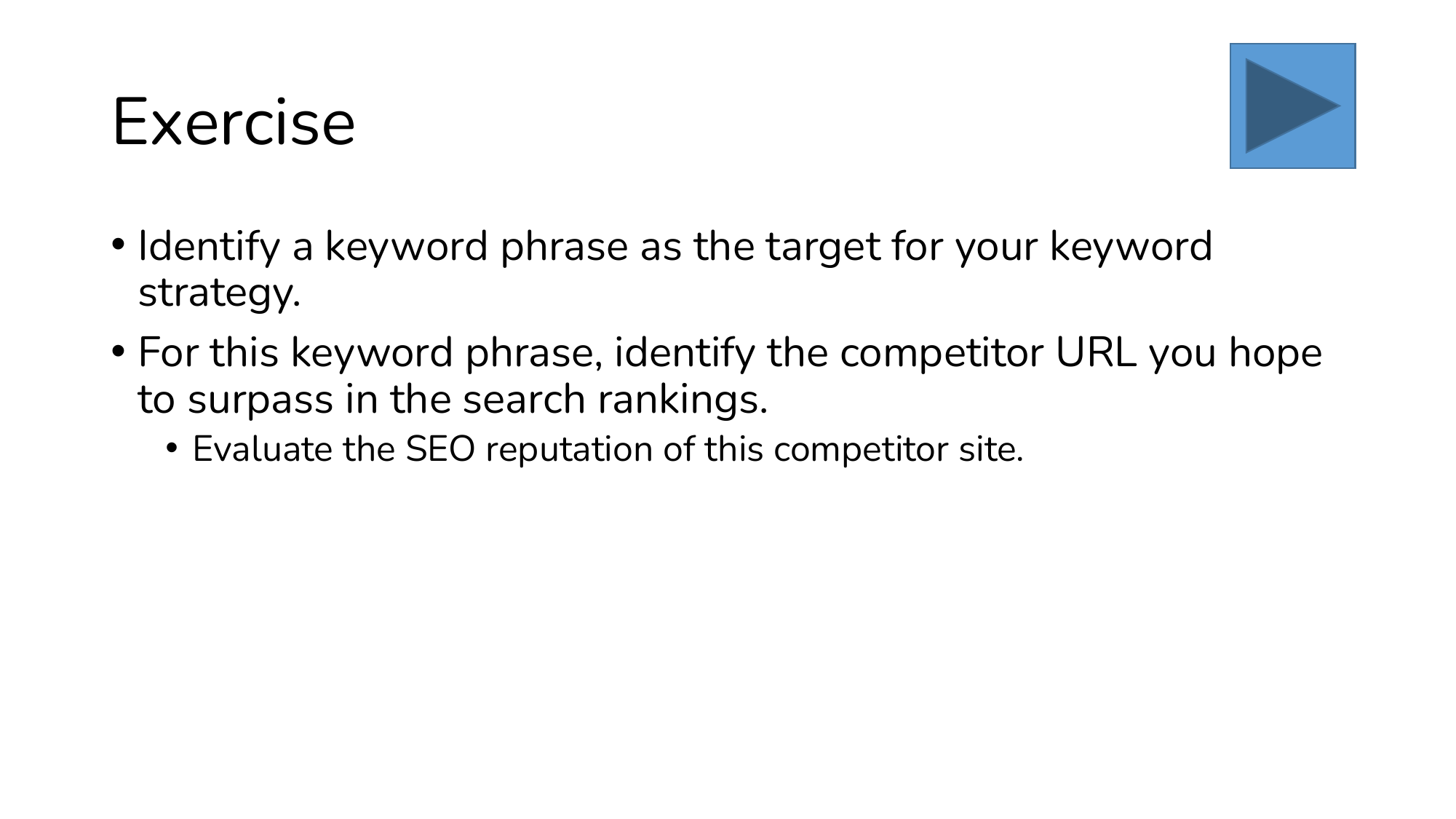

# Exercise

Identify a keyword phrase as the target for your keyword strategy.
For this keyword phrase, identify the competitor URL you hope to surpass in the search rankings.
Evaluate the SEO reputation of this competitor site.